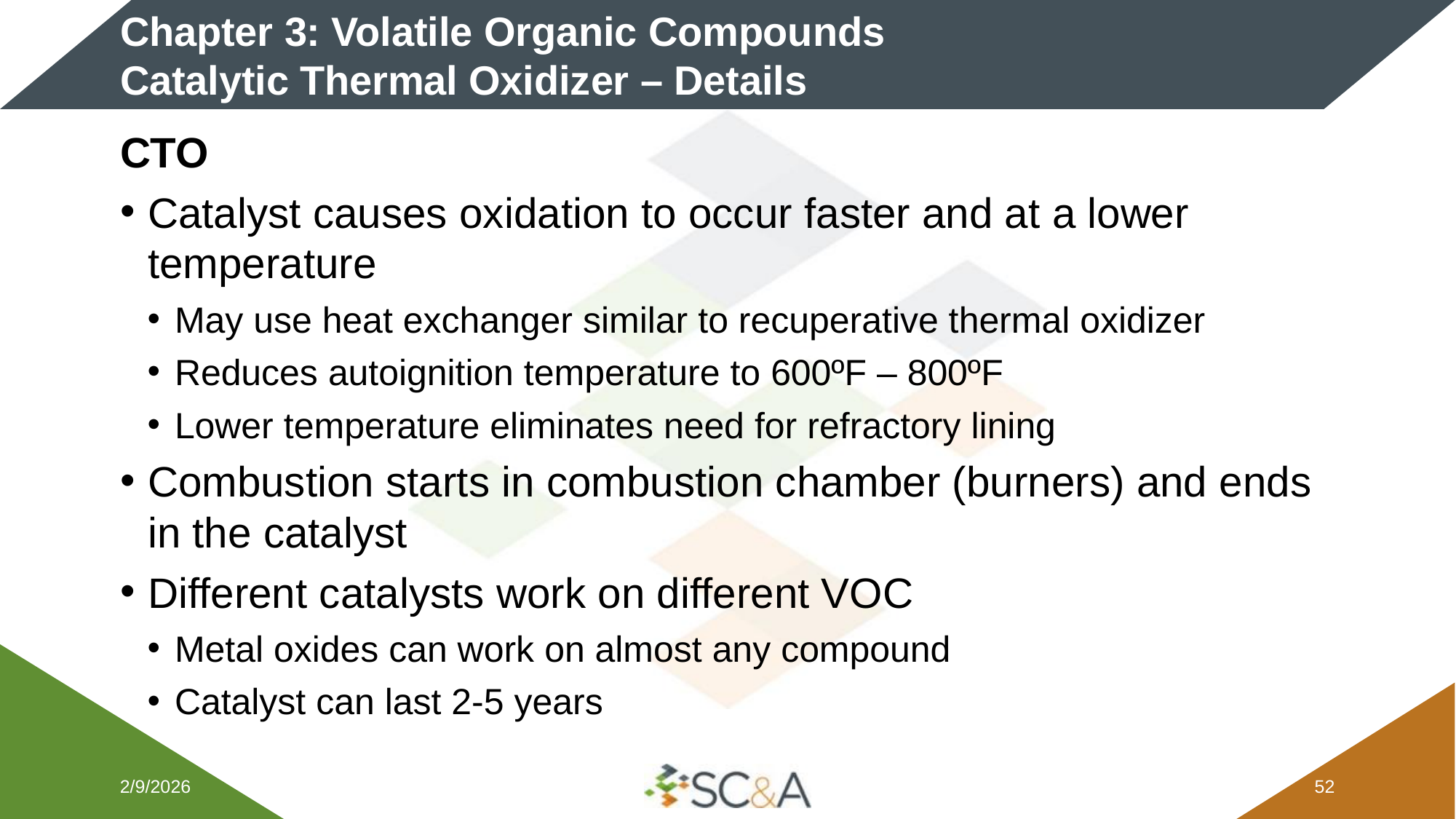

# Chapter 3: Volatile Organic Compounds Catalytic Thermal Oxidizer – Details
CTO
Catalyst causes oxidation to occur faster and at a lower temperature
May use heat exchanger similar to recuperative thermal oxidizer
Reduces autoignition temperature to 600ºF – 800ºF
Lower temperature eliminates need for refractory lining
Combustion starts in combustion chamber (burners) and ends in the catalyst
Different catalysts work on different VOC
Metal oxides can work on almost any compound
Catalyst can last 2-5 years
2/9/2026
52